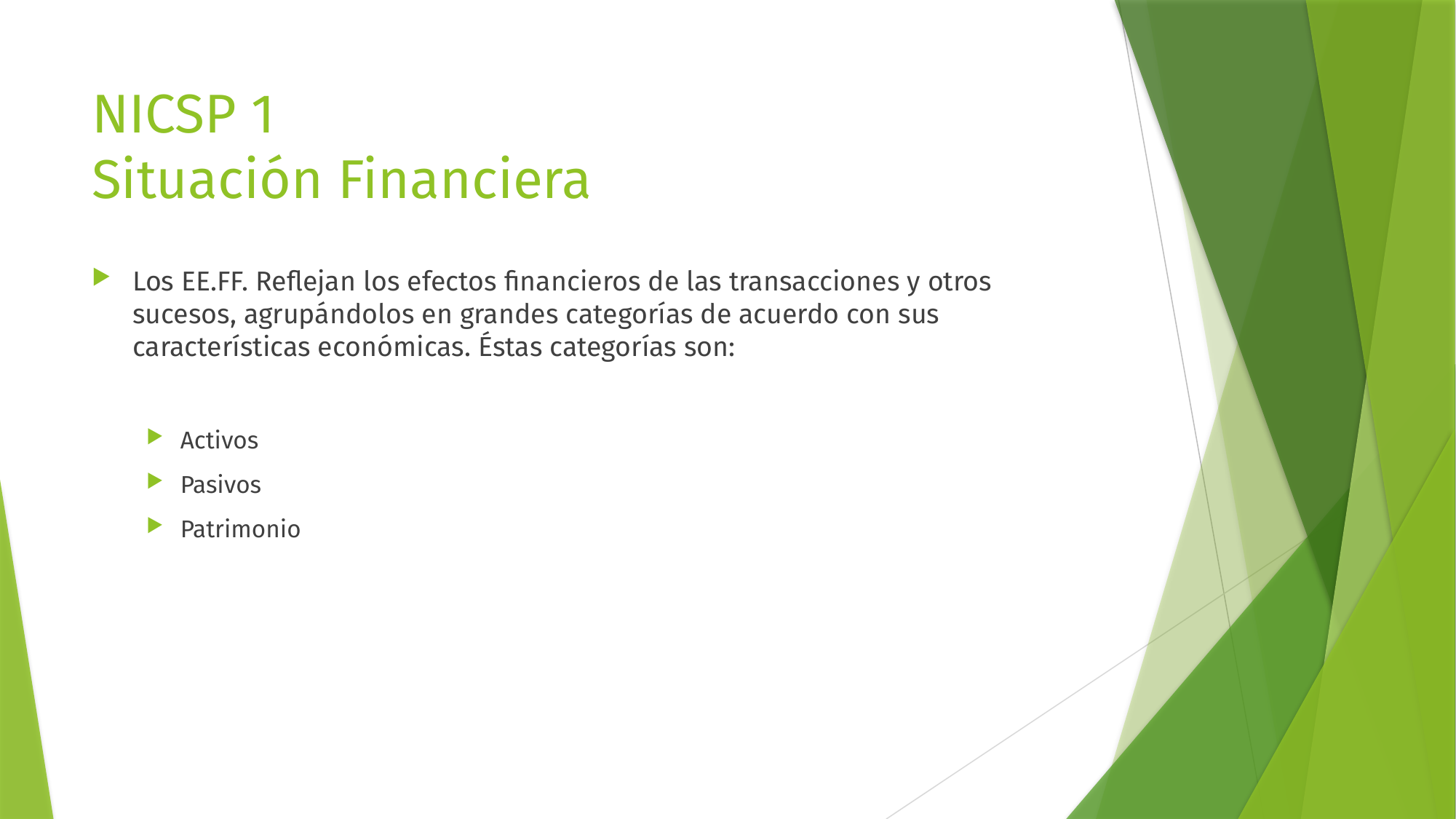

# NICSP 1 Situación Financiera
Los EE.FF. Reflejan los efectos financieros de las transacciones y otros sucesos, agrupándolos en grandes categorías de acuerdo con sus características económicas. Éstas categorías son:

Activos
Pasivos
Patrimonio